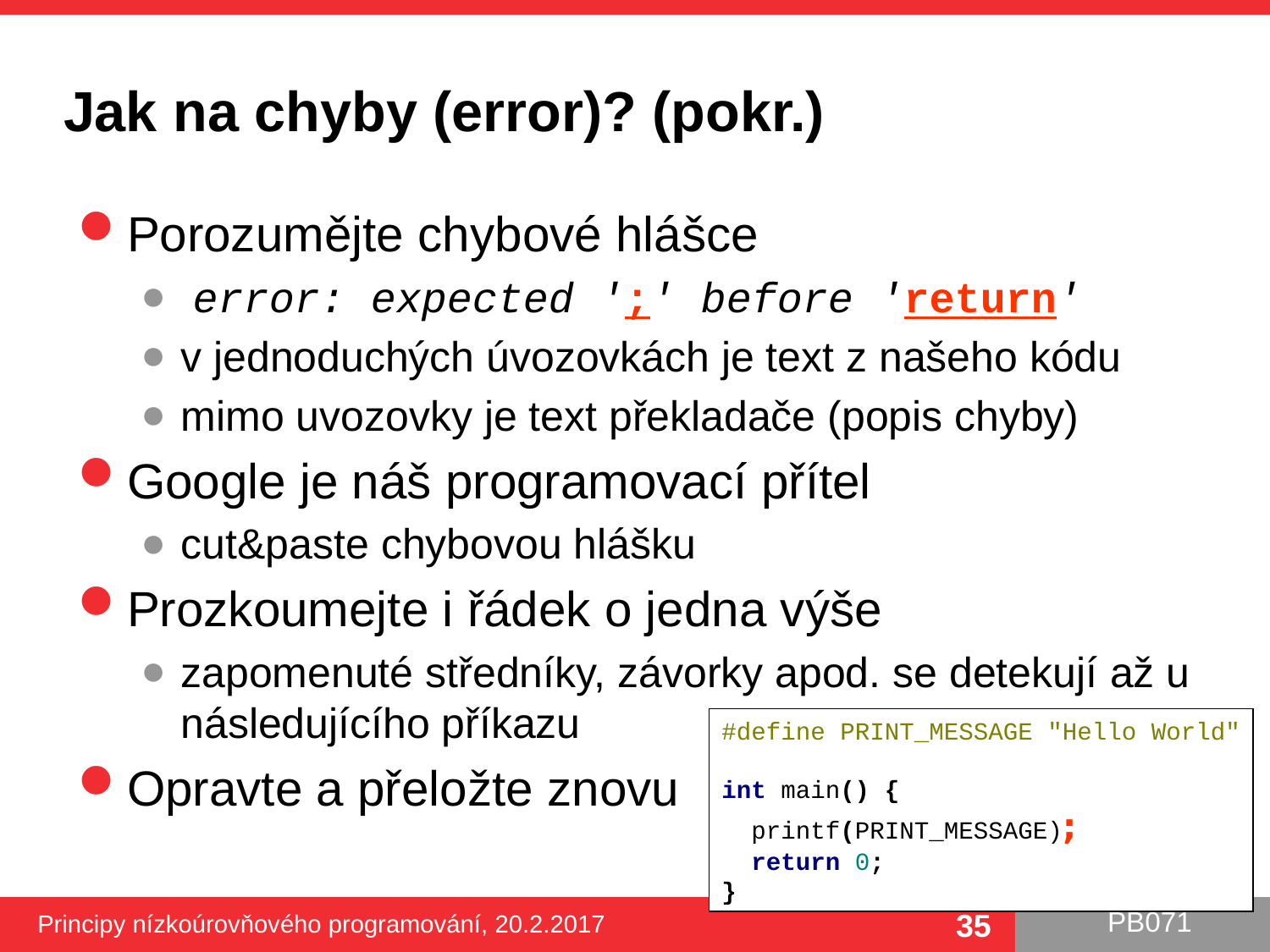

# Jak na chyby (error)? (pokr.)
Porozumějte chybové hlášce
 error: expected ';' before 'return'
v jednoduchých úvozovkách je text z našeho kódu
mimo uvozovky je text překladače (popis chyby)
Google je náš programovací přítel
cut&paste chybovou hlášku
Prozkoumejte i řádek o jedna výše
zapomenuté středníky, závorky apod. se detekují až u následujícího příkazu
Opravte a přeložte znovu
#define PRINT_MESSAGE "Hello World"

int main() {
  printf(PRINT_MESSAGE);
  return 0;
}
35
Principy nízkoúrovňového programování, 20.2.2017